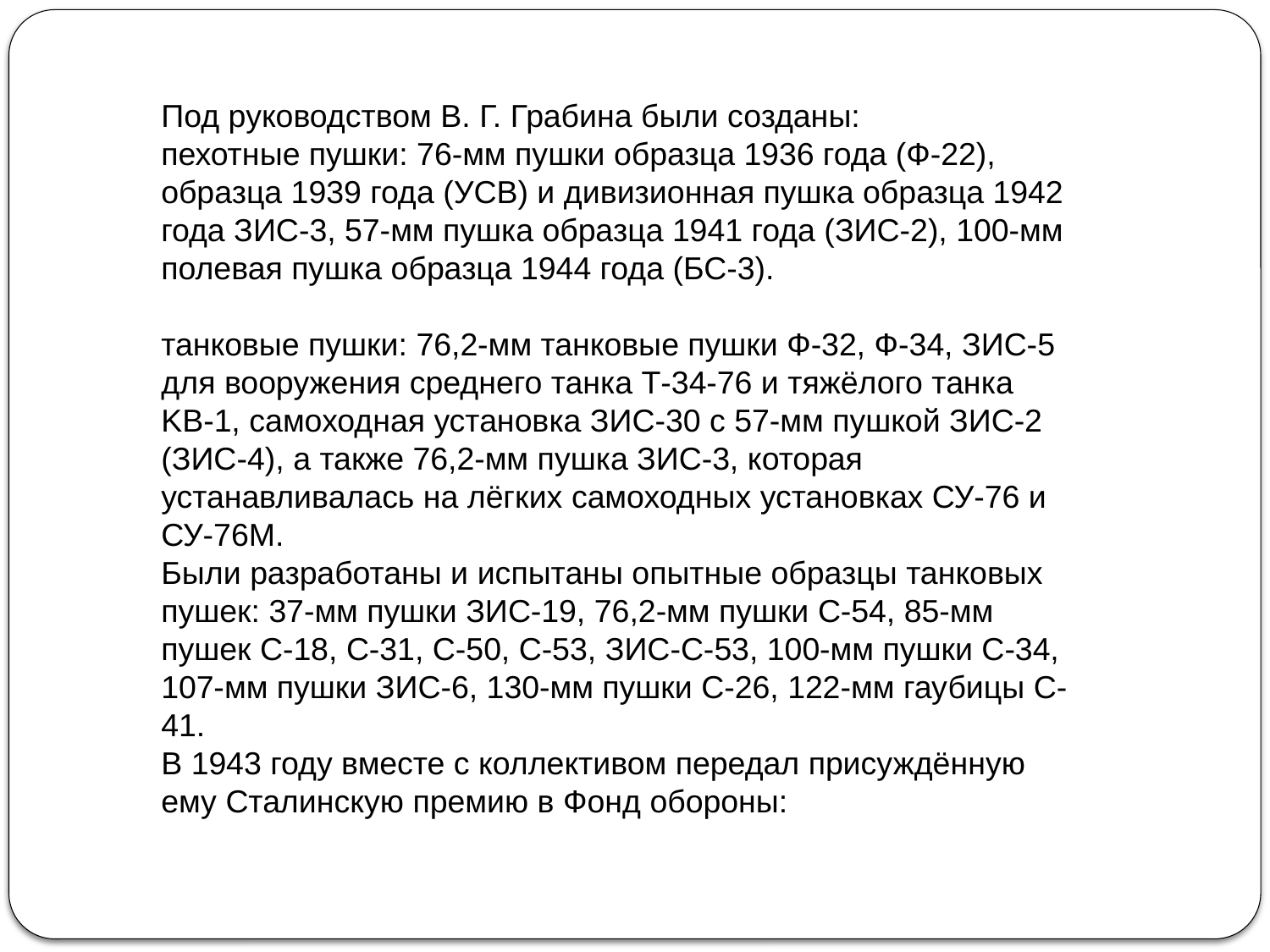

Под руководством В. Г. Грабина были созданы: 
пехотные пушки: 76-мм пушки образца 1936 года (Ф-22), образца 1939 года (УСВ) и дивизионная пушка образца 1942 года ЗИС-3, 57-мм пушка образца 1941 года (ЗИС-2), 100-мм полевая пушка образца 1944 года (БС-3).
танковые пушки: 76,2-мм танковые пушки Ф-32, Ф-34, ЗИС-5 для вооружения среднего танка Т-34-76 и тяжёлого танка KB-1, самоходная установка ЗИС-30 с 57-мм пушкой ЗИС-2 (ЗИС-4), а также 76,2-мм пушка ЗИС-3, которая устанавливалась на лёгких самоходных установках СУ-76 и СУ-76М.
Были разработаны и испытаны опытные образцы танковых пушек: 37-мм пушки ЗИС-19, 76,2-мм пушки С-54, 85-мм пушек С-18, С-31, С-50, С-53, ЗИС-С-53, 100-мм пушки С-34, 107-мм пушки ЗИС-6, 130-мм пушки С-26, 122-мм гаубицы С-41.
В 1943 году вместе с коллективом передал присуждённую ему Сталинскую премию в Фонд обороны: